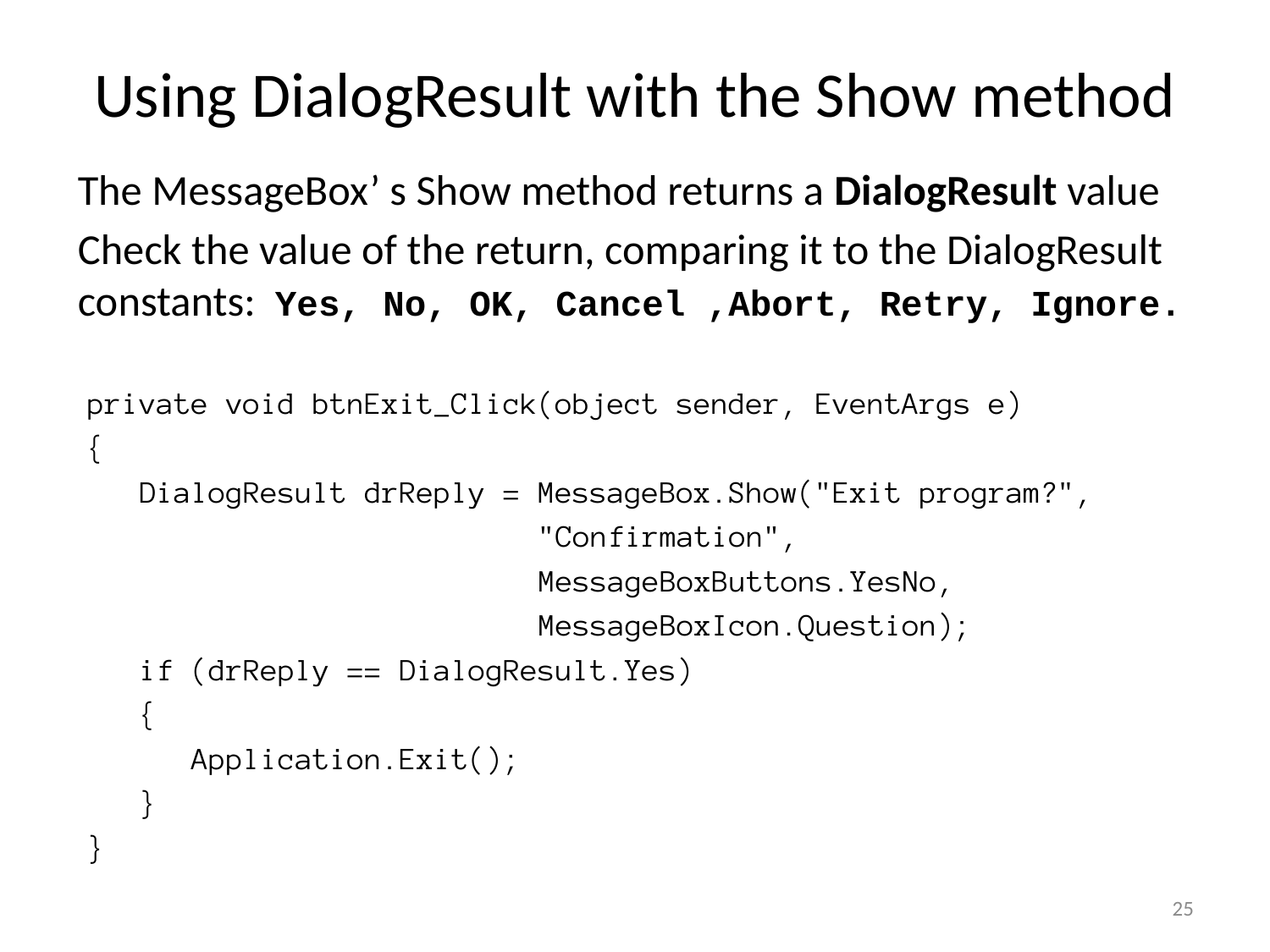

# Using DialogResult with the Show method
The MessageBox’ s Show method returns a DialogResult value
Check the value of the return, comparing it to the DialogResult constants:  Yes, No, OK, Cancel ,Abort, Retry, Ignore.
private void btnExit_Click(object sender, EventArgs e)
{
   DialogResult drReply = MessageBox.Show("Exit program?",
                          "Confirmation",
                          MessageBoxButtons.YesNo,
                          MessageBoxIcon.Question);
   if (drReply == DialogResult.Yes)
   {
      Application.Exit();
   }
}
25